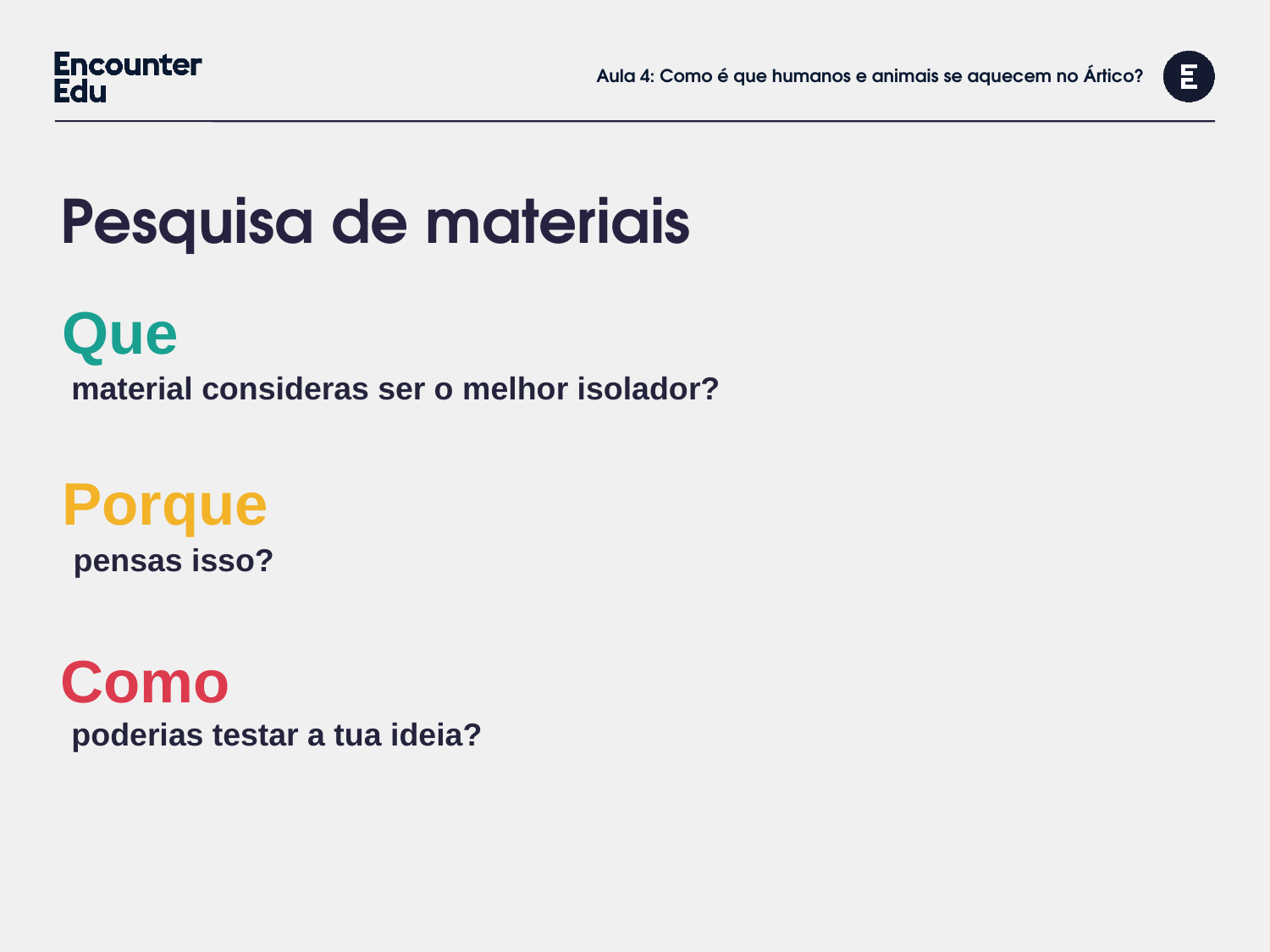

# Aula 4: Como é que humanos e animais se aquecem no Ártico?
Pesquisa de materiais
Que
material consideras ser o melhor isolador?
Porque
pensas isso?
Como
poderias testar a tua ideia?